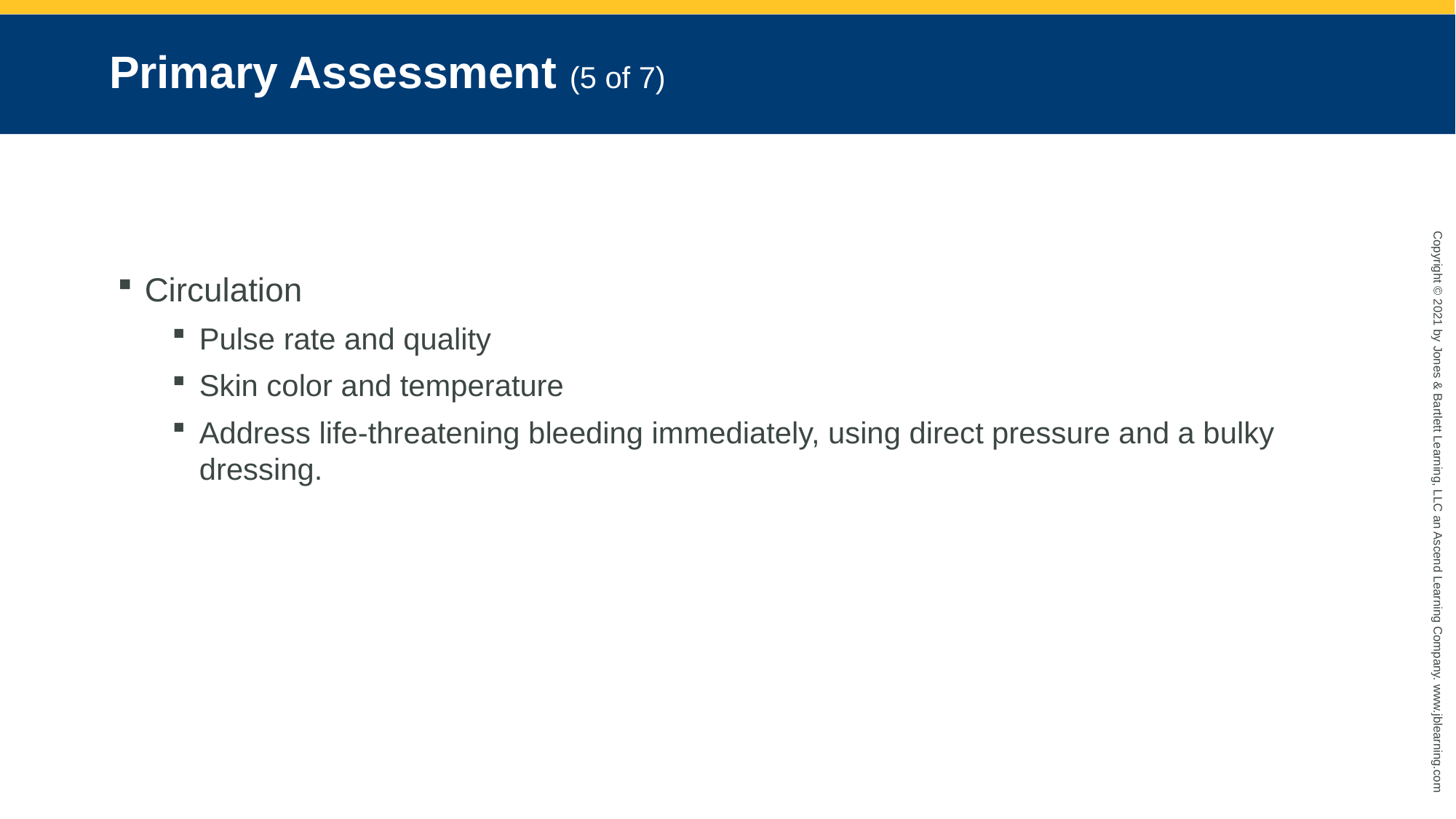

# Primary Assessment (5 of 7)
Circulation
Pulse rate and quality
Skin color and temperature
Address life-threatening bleeding immediately, using direct pressure and a bulky dressing.